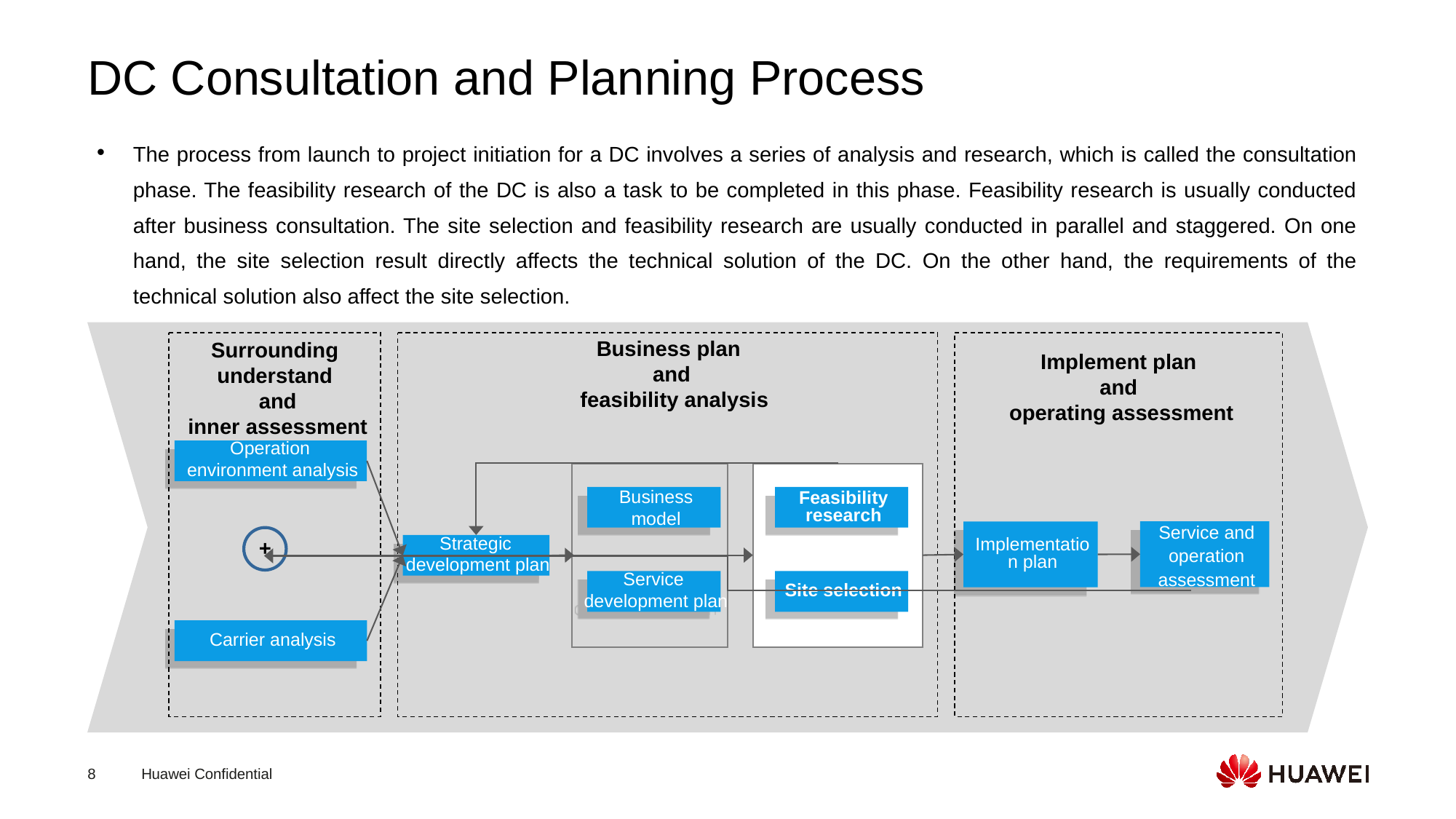

# DC Consultation and Planning Process
The process from launch to project initiation for a DC involves a series of analysis and research, which is called the consultation phase. The feasibility research of the DC is also a task to be completed in this phase. Feasibility research is usually conducted after business consultation. The site selection and feasibility research are usually conducted in parallel and staggered. On one hand, the site selection result directly affects the technical solution of the DC. On the other hand, the requirements of the technical solution also affect the site selection.

Business plan
and
 feasibility analysis
Surrounding understand
 and
 inner assessment

Implement plan
and
 operating assessment
Operation
environment analysis

Business model
Feasibility research
Service and operation assessment
Implementation plan

+
Strategic
development plan
Service
development plan
Site selection
Carrier analysis